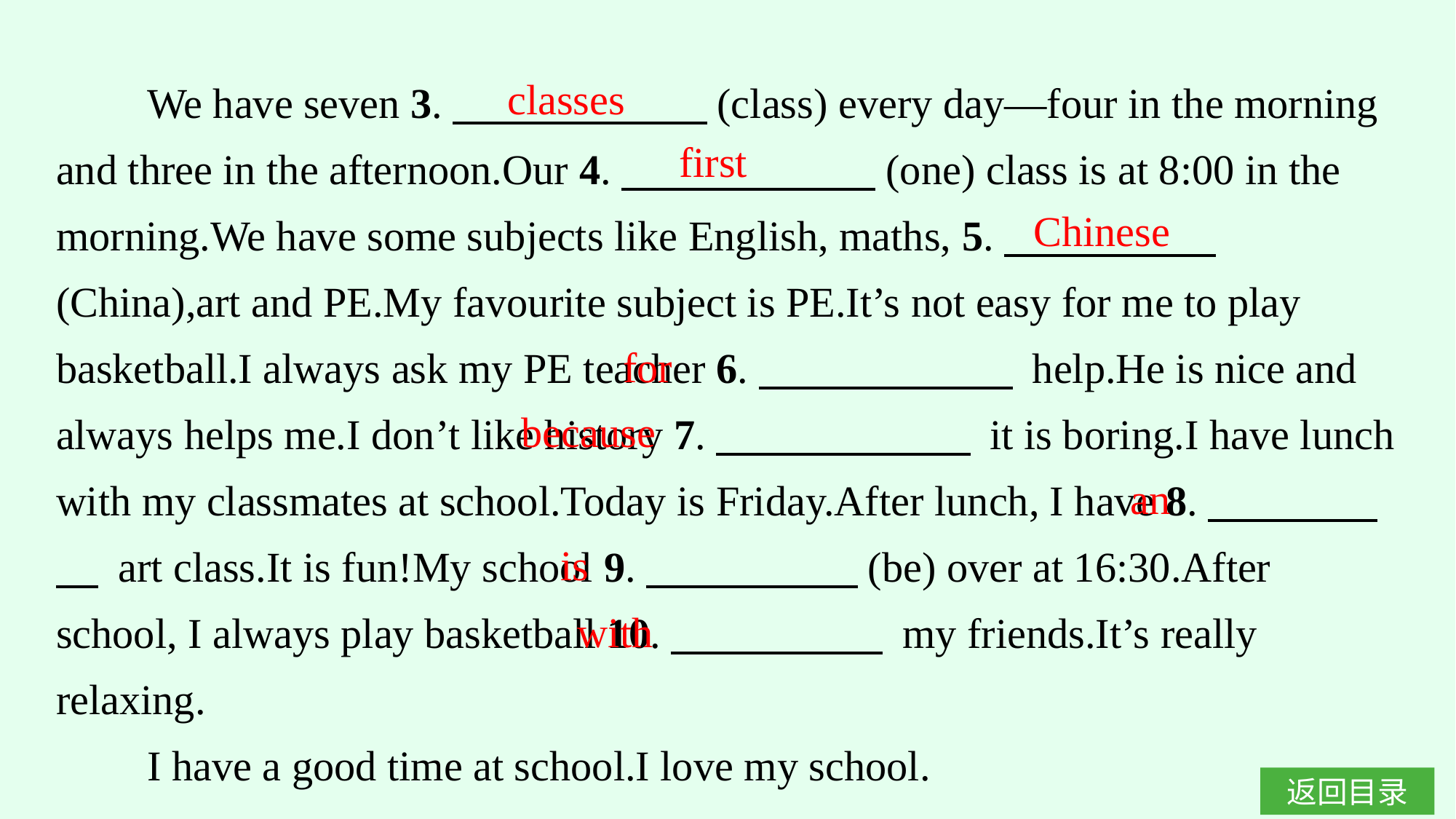

We have seven 3.　　　　　　(class) every day—four in the morning and three in the afternoon.Our 4.　　　　　　(one) class is at 8:00 in the morning.We have some subjects like English, maths, 5.　　　　　(China),art and PE.My favourite subject is PE.It’s not easy for me to play basketball.I always ask my PE teacher 6.　　　　　　 help.He is nice and always helps me.I don’t like history 7.　　　　　　 it is boring.I have lunch with my classmates at school.Today is Friday.After lunch, I have 8.　　　　　 art class.It is fun!My school 9.　　　　　(be) over at 16:30.After school, I always play basketball 10.　　　　　 my friends.It’s really relaxing.
I have a good time at school.I love my school.
classes
first
Chinese
for
because
an
is
with